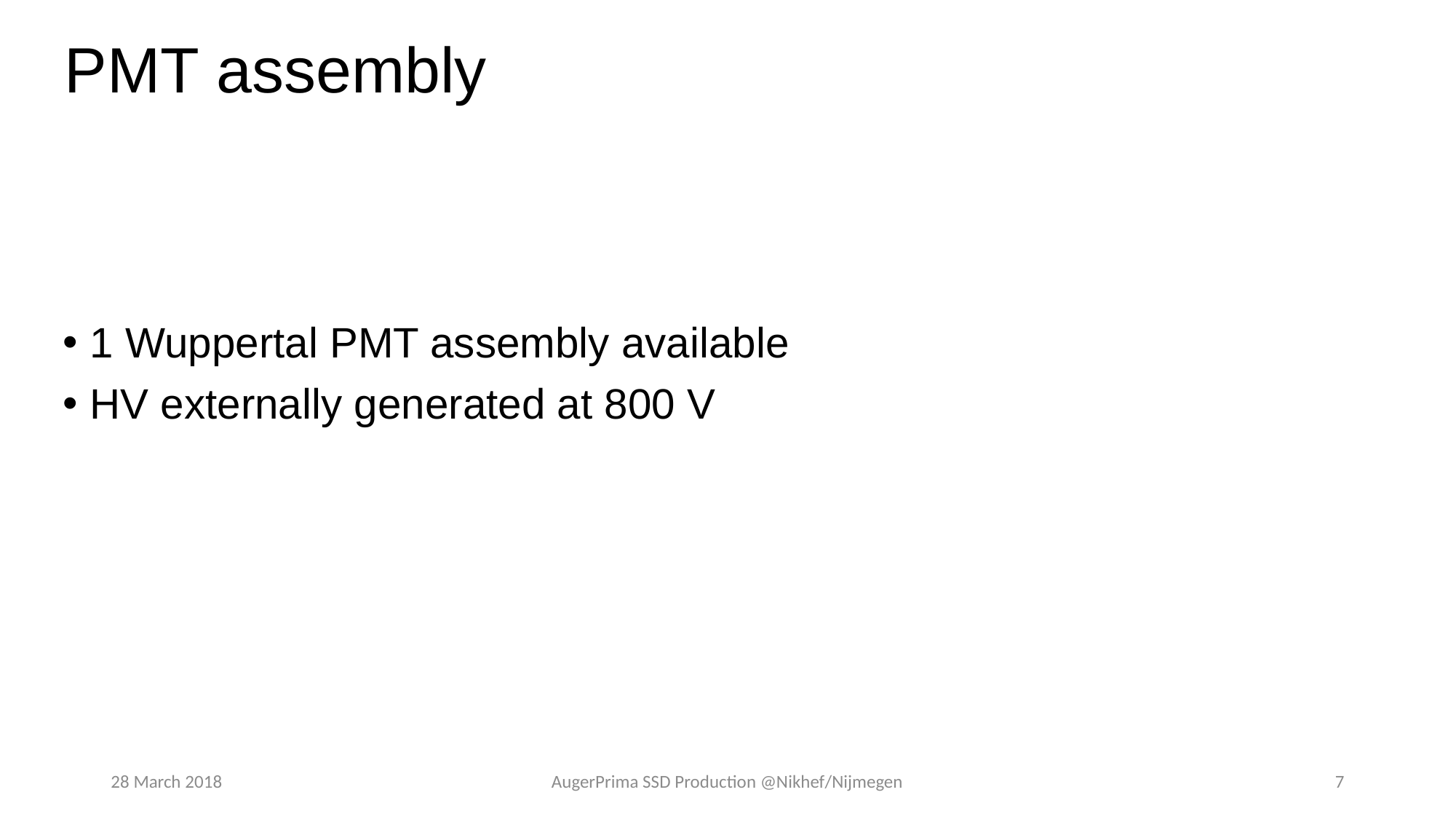

# PMT assembly
1 Wuppertal PMT assembly available
HV externally generated at 800 V

28 March 2018
AugerPrima SSD Production @Nikhef/Nijmegen
7